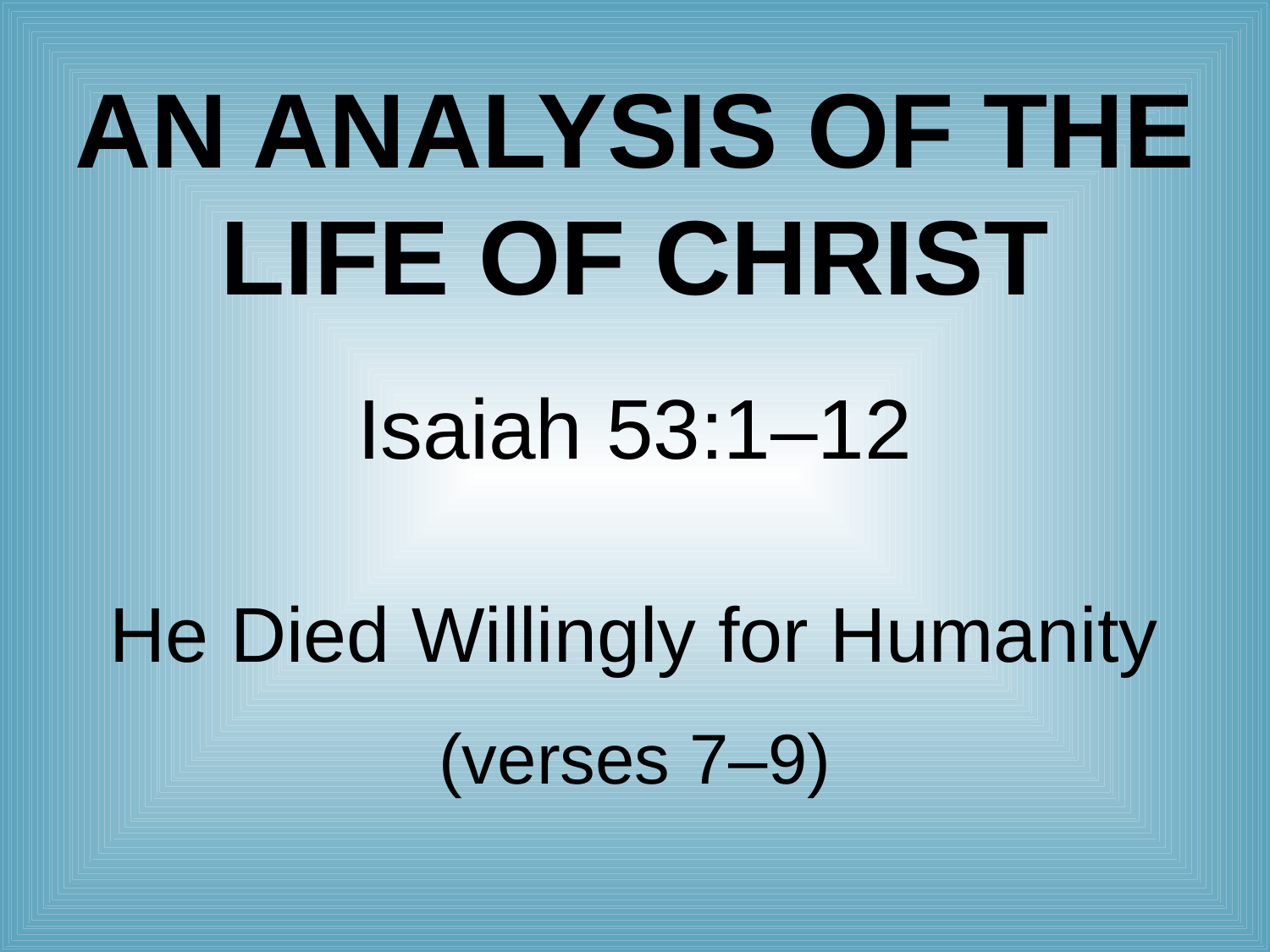

# An Analysis of the Life of Christ
Isaiah 53:1–12

He Died Willingly for Humanity
(verses 7–9)